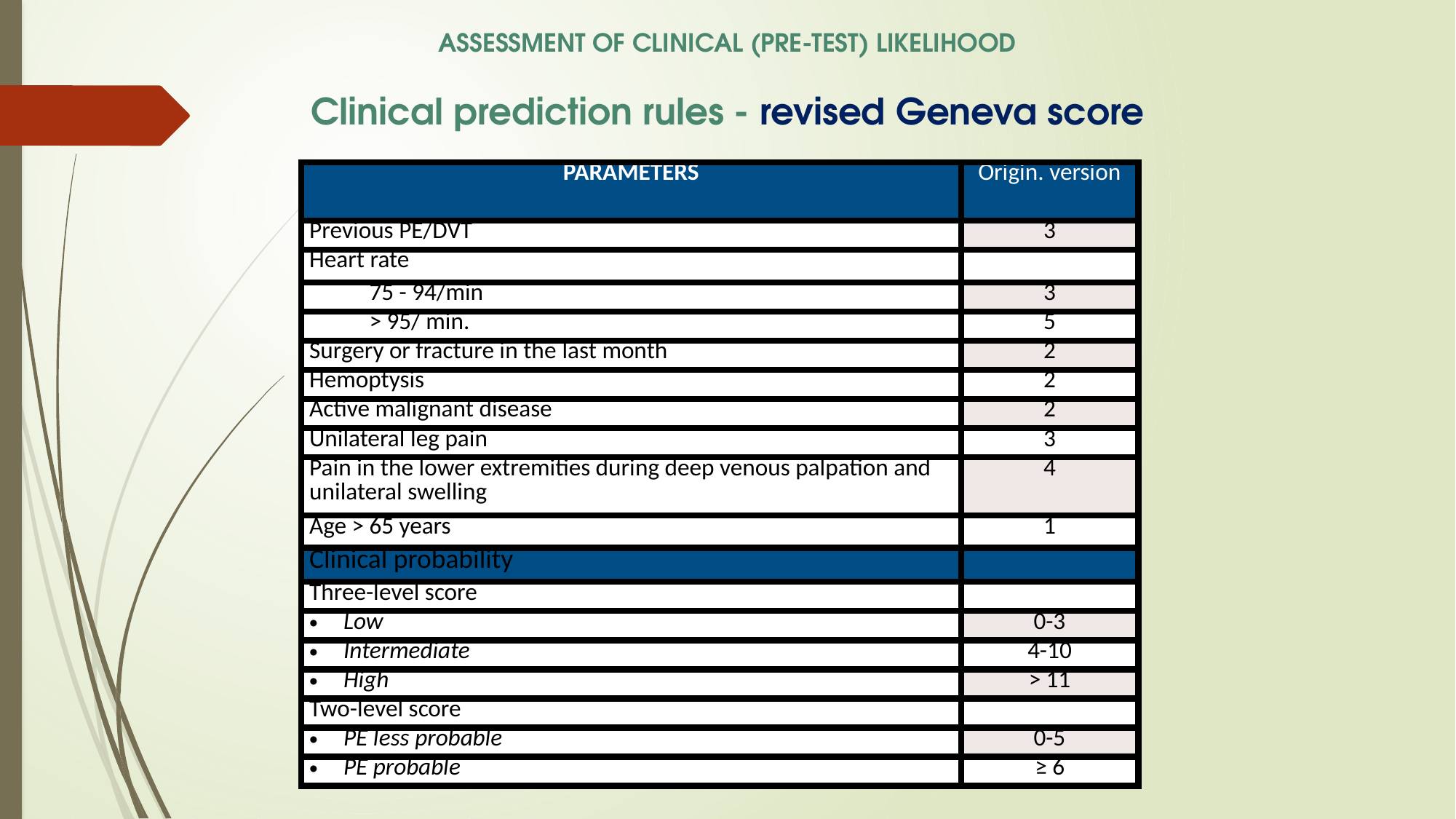

# ASSESSMENT OF CLINICAL (PRE-TEST) LIKELIHOOD
Clinical prediction rules - revised Geneva score

| PARAMETERS | Origin. version |
| --- | --- |
| Previous PE/DVT | 3 |
| Heart rate |  |
| 75 - 94/min | 3 |
| > 95/ min. | 5 |
| Surgery or fracture in the last month | 2 |
| Hemoptysis | 2 |
| Active malignant disease | 2 |
| Unilateral leg pain | 3 |
| Pain in the lower extremities during deep venous palpation and unilateral swelling | 4 |
| Age > 65 years | 1 |
| Clinical probability |  |
| Three-level score |  |
| Low | 0-3 |
| Intermediate | 4-10 |
| High | > 11 |
| Two-level score |  |
| PE less probable | 0-5 |
| PE probable | ≥ 6 |